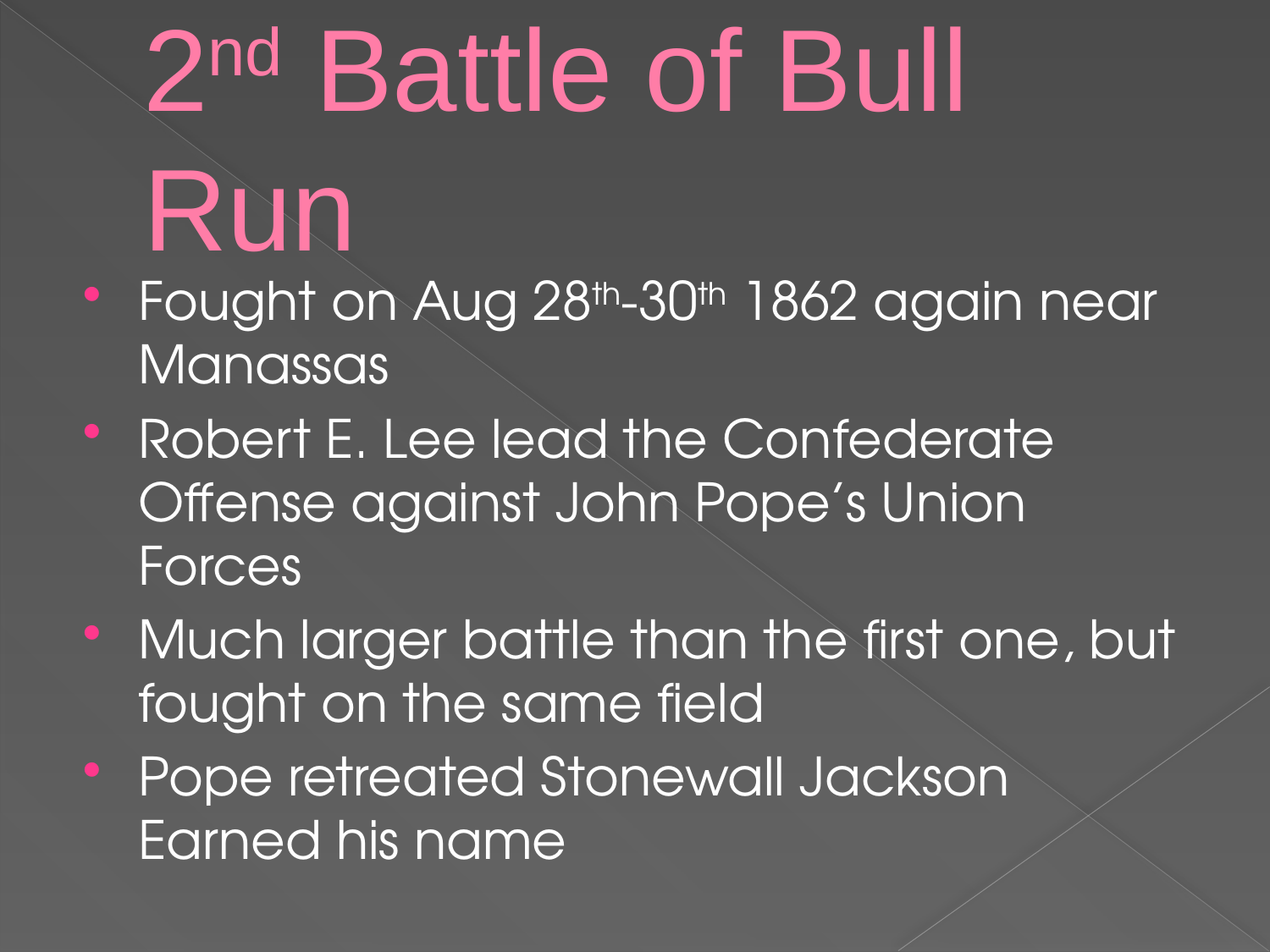

# 2nd Battle of Bull Run
Fought on Aug 28th-30th 1862 again near Manassas
Robert E. Lee lead the Confederate Offense against John Pope’s Union Forces
Much larger battle than the first one, but fought on the same field
Pope retreated Stonewall Jackson Earned his name